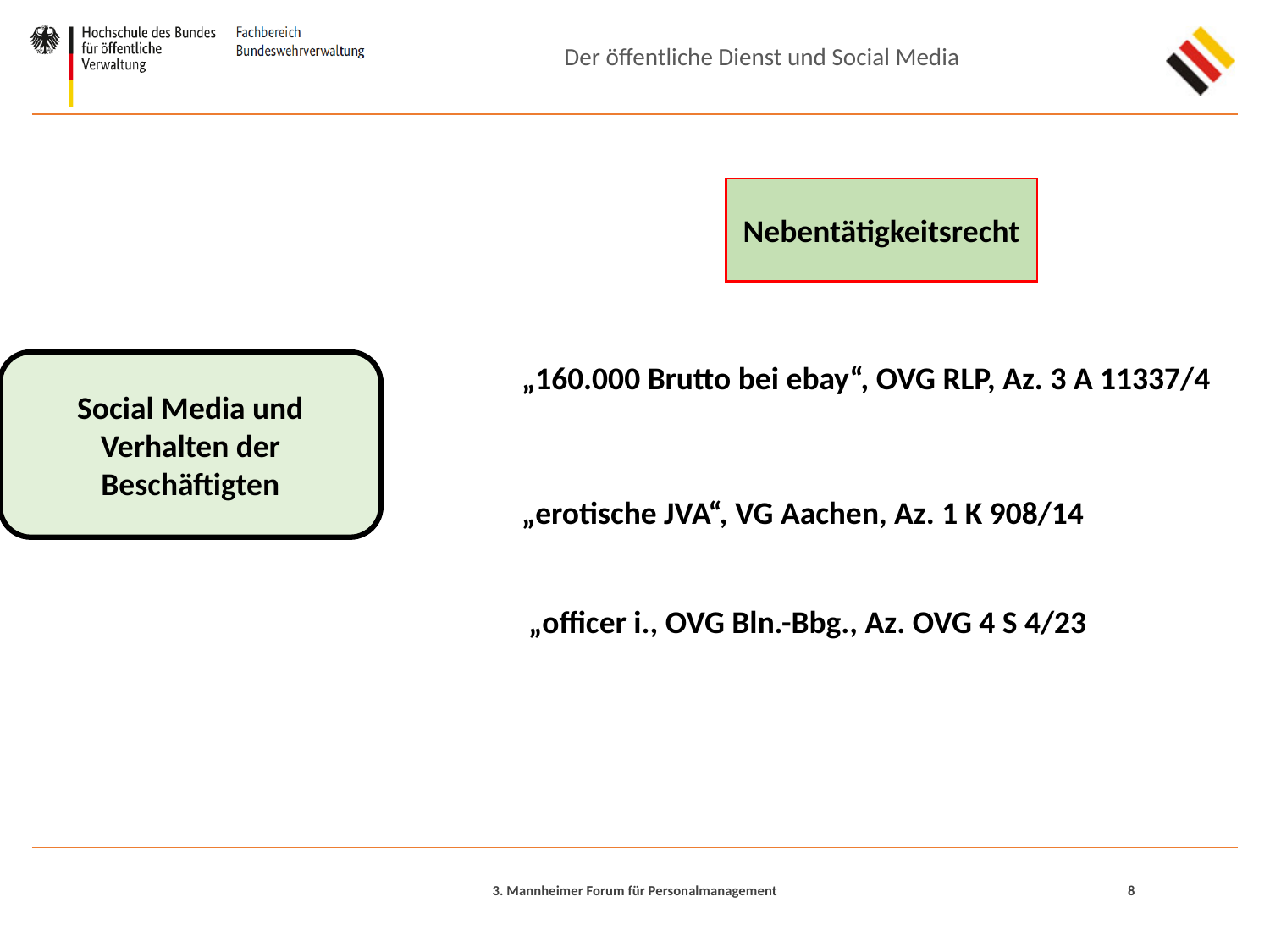

Der öffentliche Dienst und Social Media
Nebentätigkeitsrecht
„160.000 Brutto bei ebay“, OVG RLP, Az. 3 A 11337/4
Social Media und Verhalten der Beschäftigten
„erotische JVA“, VG Aachen, Az. 1 K 908/14
„officer i., OVG Bln.-Bbg., Az. OVG 4 S 4/23
8
3. Mannheimer Forum für Personalmanagement